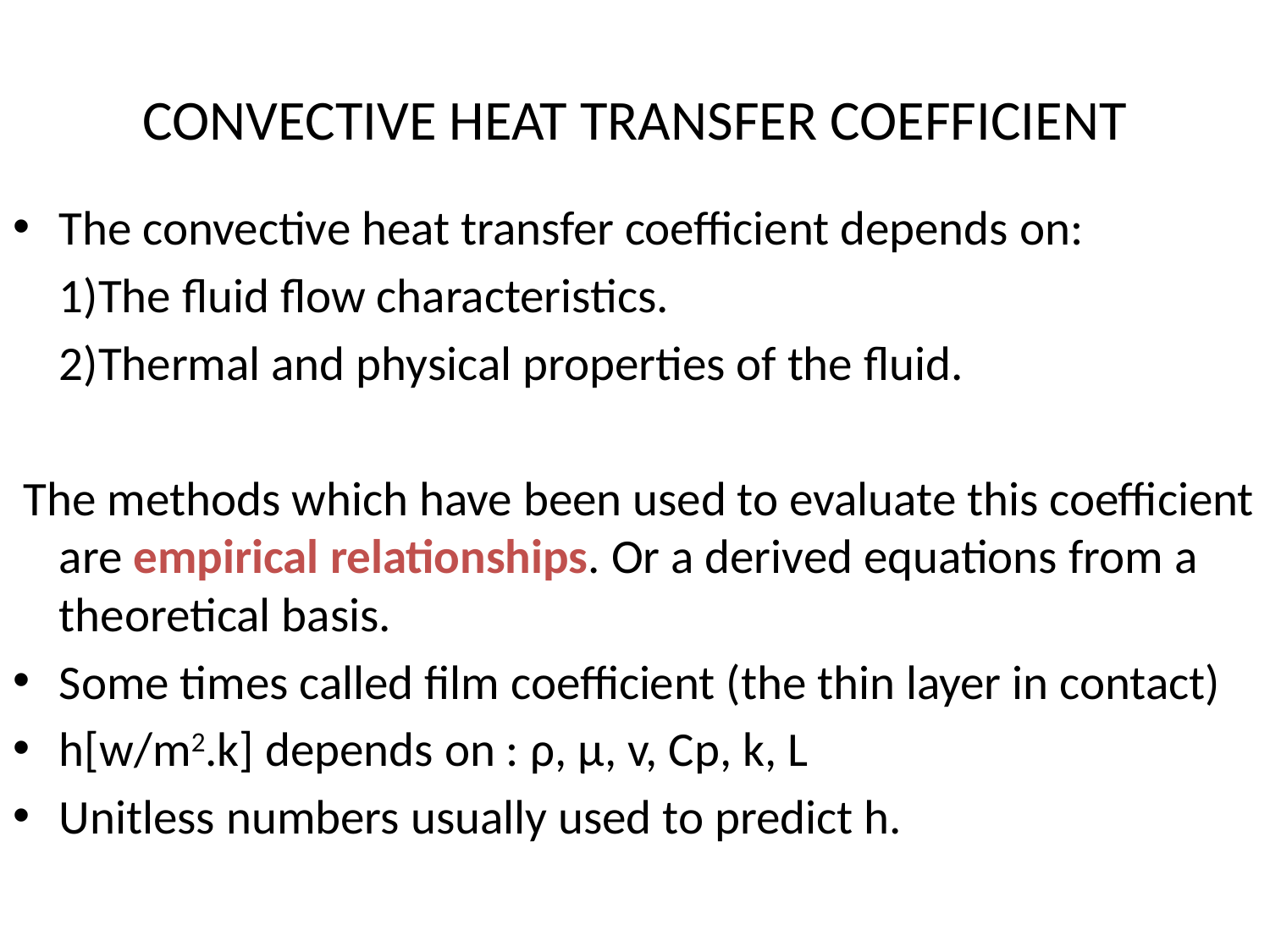

# CONVECTIVE HEAT TRANSFER COEFFICIENT
The convective heat transfer coefficient depends on:
 		1)The fluid flow characteristics.
		2)Thermal and physical properties of the fluid.

 The methods which have been used to evaluate this coefficient are empirical relationships. Or a derived equations from a theoretical basis.
Some times called film coefficient (the thin layer in contact)
h[w/m2.k] depends on : ρ, µ, v, Cp, k, L
Unitless numbers usually used to predict h.